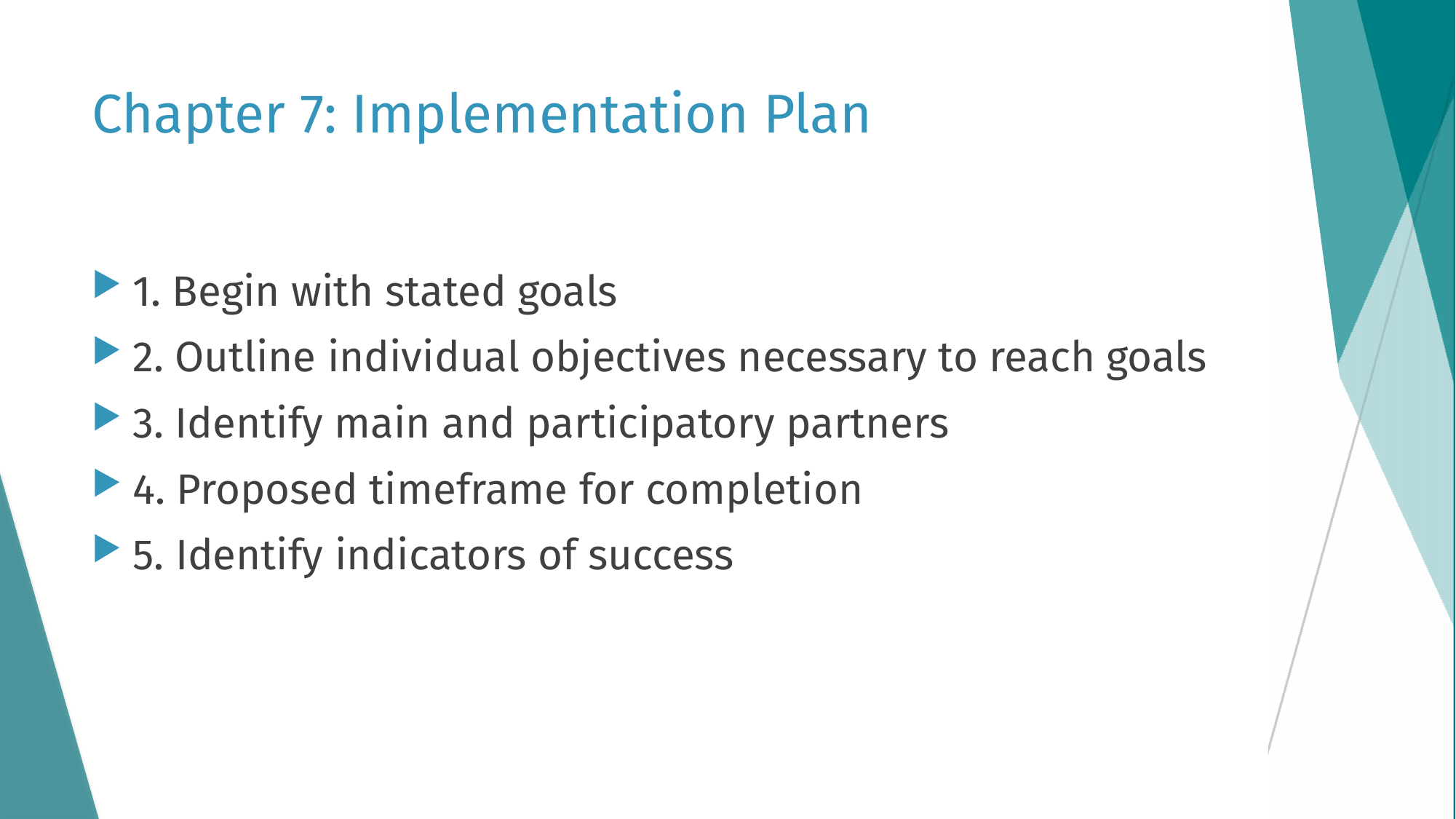

# Chapter 7: Implementation Plan
1. Begin with stated goals
2. Outline individual objectives necessary to reach goals
3. Identify main and participatory partners
4. Proposed timeframe for completion
5. Identify indicators of success
20